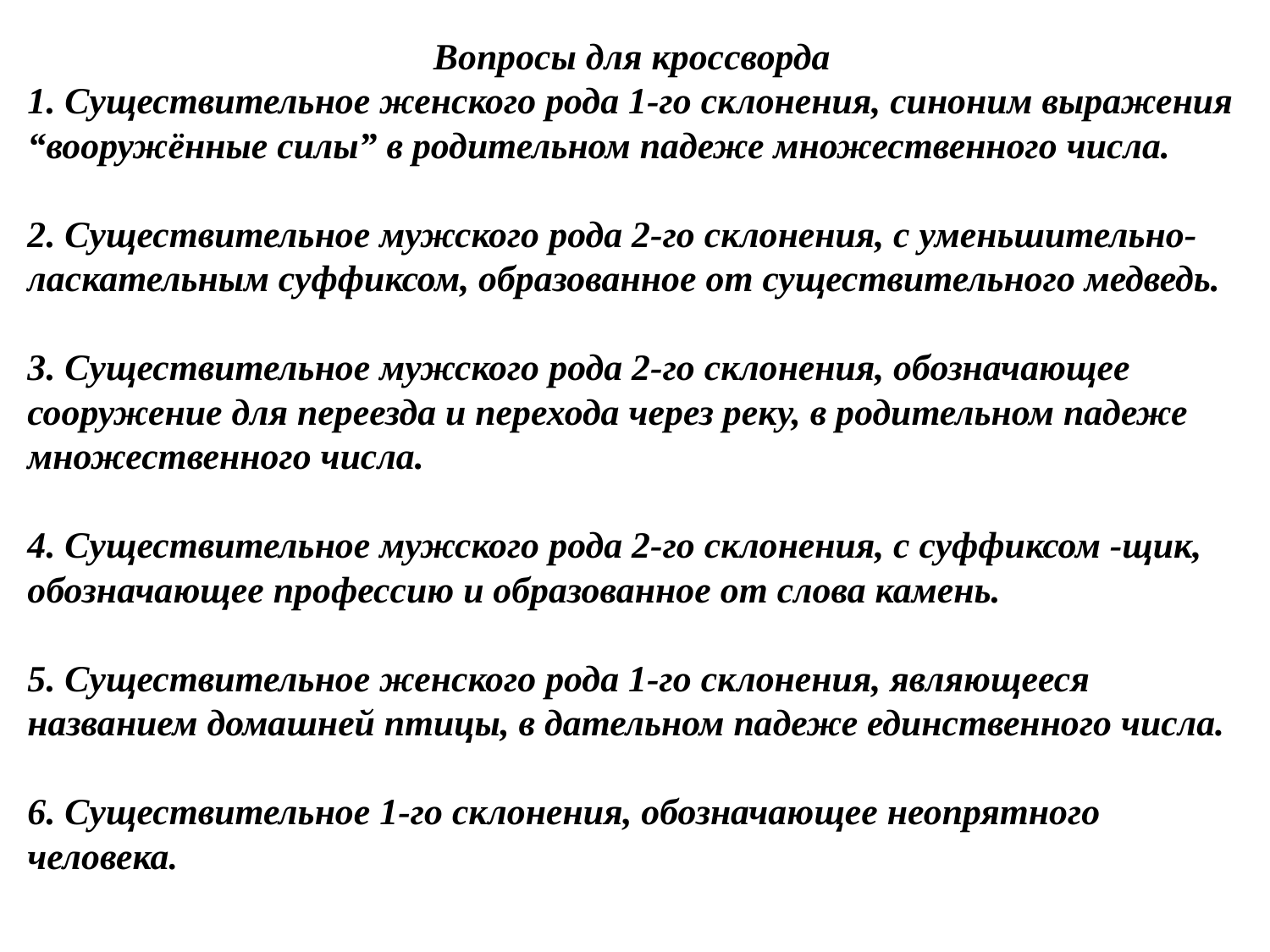

Вопросы для кроссворда
1. Существительное женского рода 1-го склонения, синоним выражения “вооружённые силы” в родительном падеже множественного числа.

2. Существительное мужского рода 2-го склонения, с уменьшительно-ласкательным суффиксом, образованное от существительного медведь.

3. Существительное мужского рода 2-го склонения, обозначающее сооружение для переезда и перехода через реку, в родительном падеже множественного числа.

4. Существительное мужского рода 2-го склонения, с суффиксом -щик, обозначающее профессию и образованное от слова камень.

5. Существительное женского рода 1-го склонения, являющееся названием домашней птицы, в дательном падеже единственного числа.

6. Существительное 1-го склонения, обозначающее неопрятного человека.